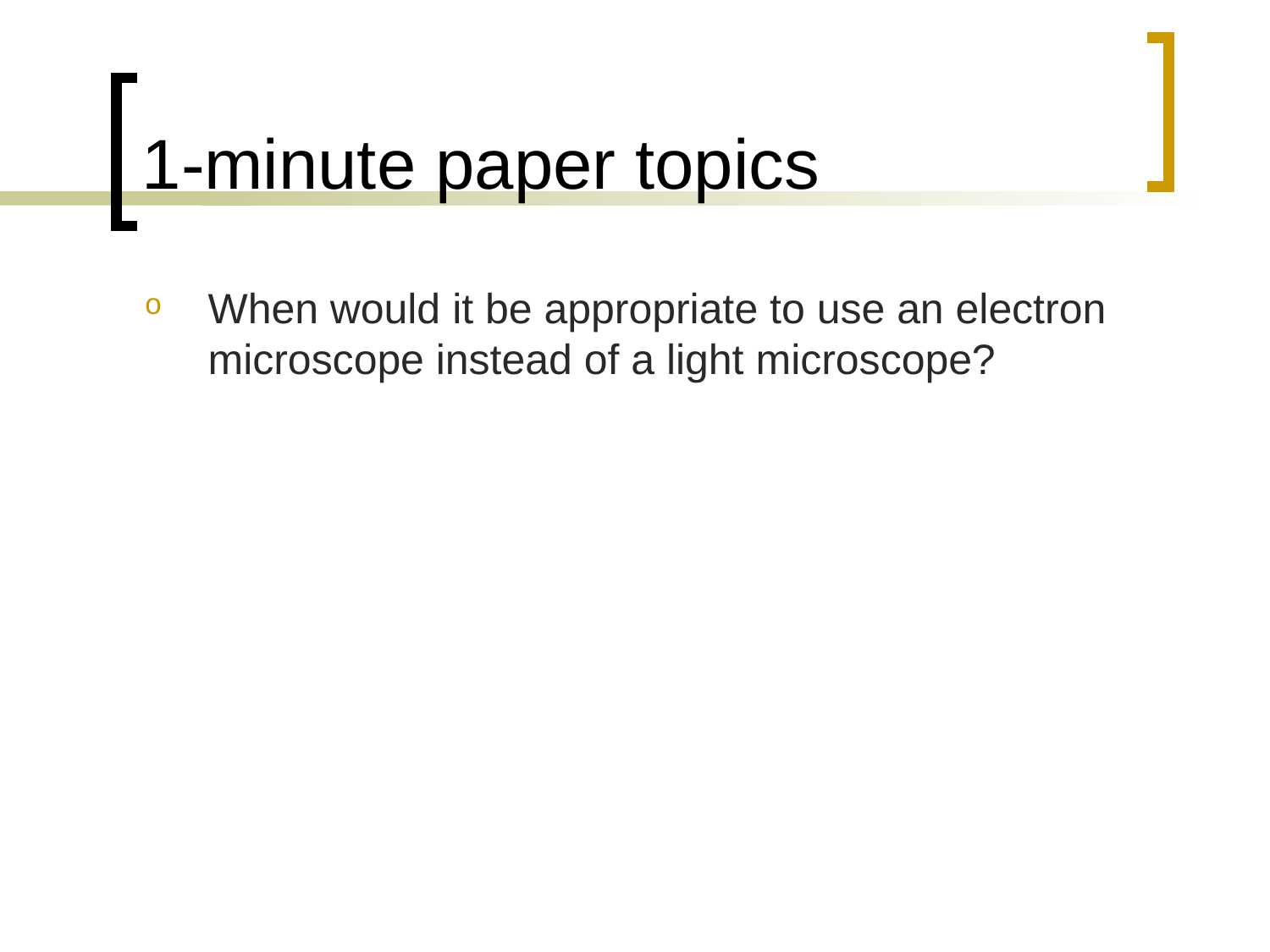

# 1-minute paper topics
When would it be appropriate to use an electron microscope instead of a light microscope?